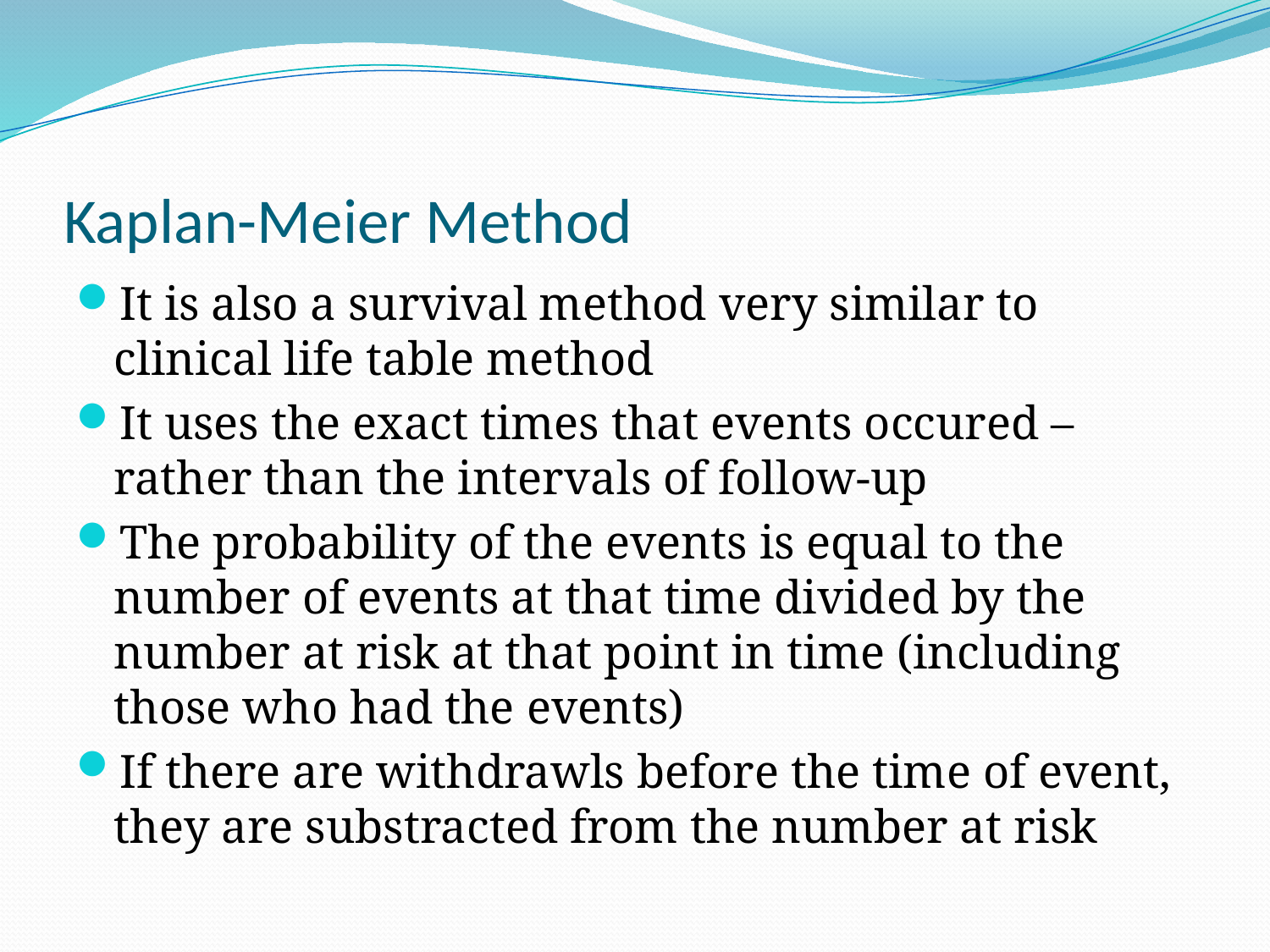

# Kaplan-Meier Method
It is also a survival method very similar to clinical life table method
It uses the exact times that events occured – rather than the intervals of follow-up
The probability of the events is equal to the number of events at that time divided by the number at risk at that point in time (including those who had the events)
If there are withdrawls before the time of event, they are substracted from the number at risk